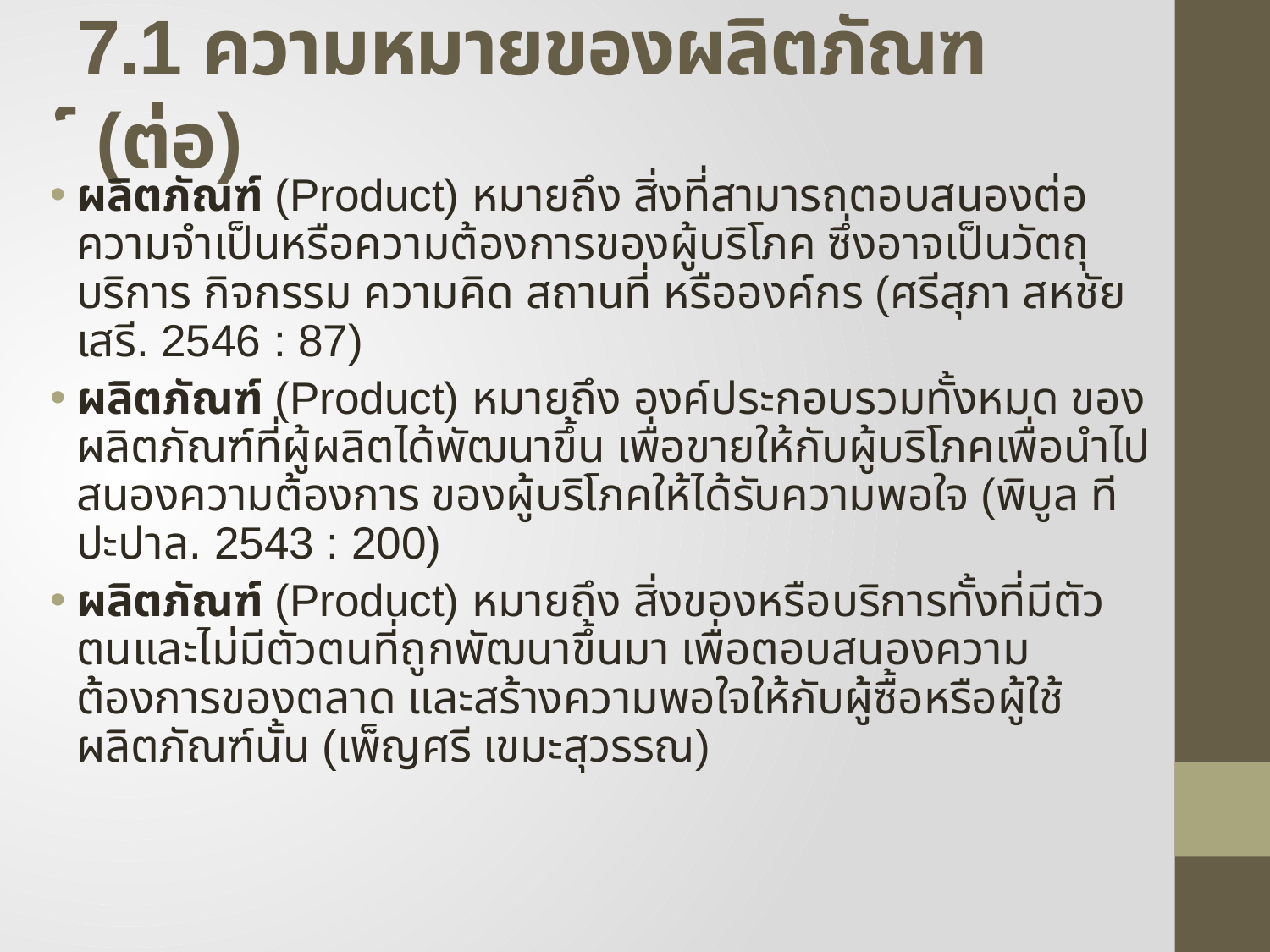

# 7.1 ความหมายของผลิตภัณฑ์ (ต่อ)
ผลิตภัณฑ์ (Product) หมายถึง สิ่งที่สามารถตอบสนองต่อความจำเป็นหรือความต้องการของผู้บริโภค ซึ่งอาจเป็นวัตถุ บริการ กิจกรรม ความคิด สถานที่ หรือองค์กร (ศรีสุภา สหชัยเสรี. 2546 : 87)
ผลิตภัณฑ์ (Product) หมายถึง องค์ประกอบรวมทั้งหมด ของผลิตภัณฑ์ที่ผู้ผลิตได้พัฒนาขึ้น เพื่อขายให้กับผู้บริโภคเพื่อนำไปสนองความต้องการ ของผู้บริโภคให้ได้รับความพอใจ (พิบูล ทีปะปาล. 2543 : 200)
ผลิตภัณฑ์ (Product) หมายถึง สิ่งของหรือบริการทั้งที่มีตัวตนและไม่มีตัวตนที่ถูกพัฒนาขึ้นมา เพื่อตอบสนองความต้องการของตลาด และสร้างความพอใจให้กับผู้ซื้อหรือผู้ใช้ผลิตภัณฑ์นั้น (เพ็ญศรี เขมะสุวรรณ)